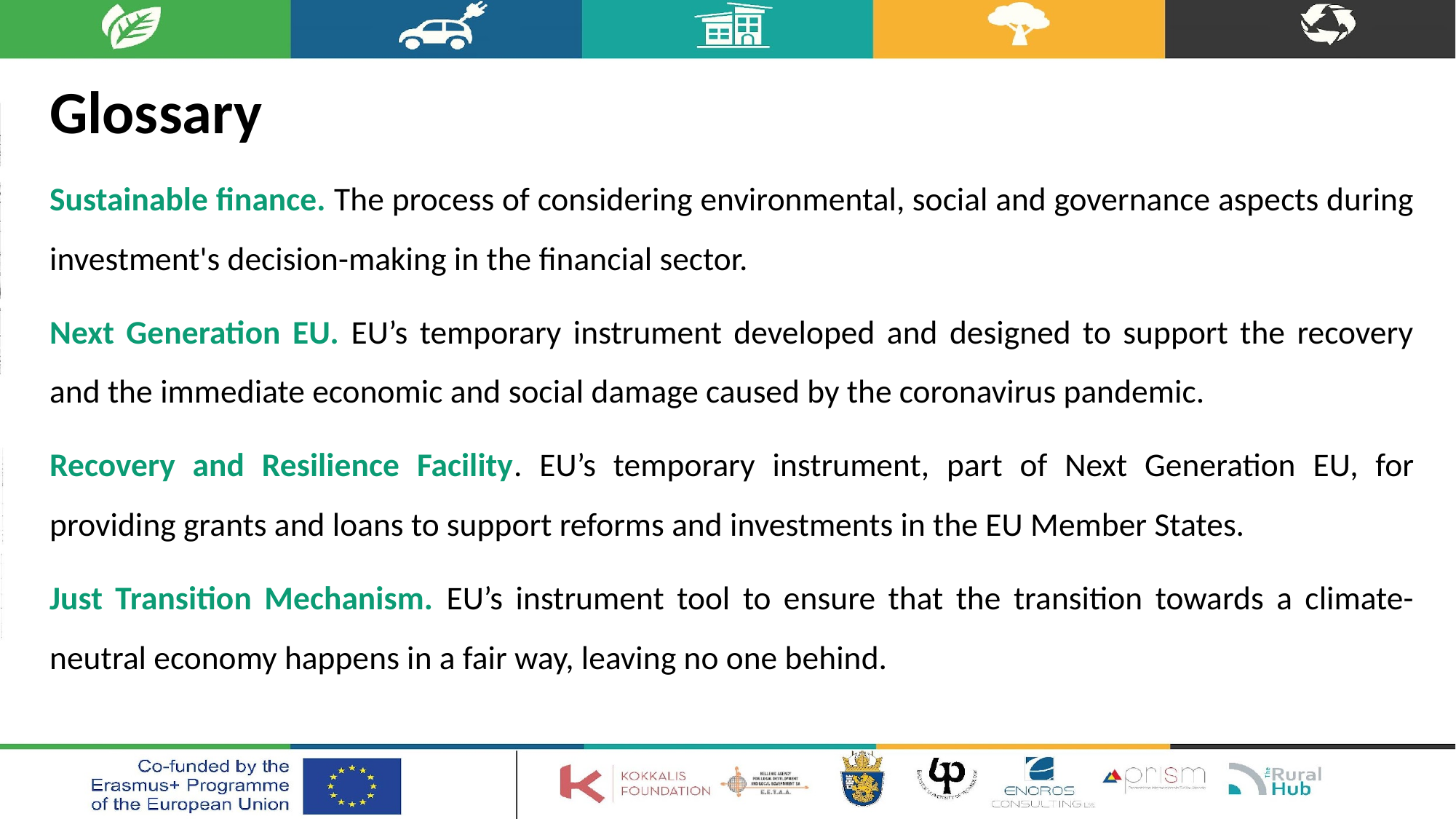

# Glossary

Sustainable finance. The process of considering environmental, social and governance aspects during investment's decision-making in the financial sector.
Next Generation EU. EU’s temporary instrument developed and designed to support the recovery and the immediate economic and social damage caused by the coronavirus pandemic.
Recovery and Resilience Facility. EU’s temporary instrument, part of Next Generation EU, for providing grants and loans to support reforms and investments in the EU Member States.
Just Transition Mechanism. EU’s instrument tool to ensure that the transition towards a climate-neutral economy happens in a fair way, leaving no one behind.